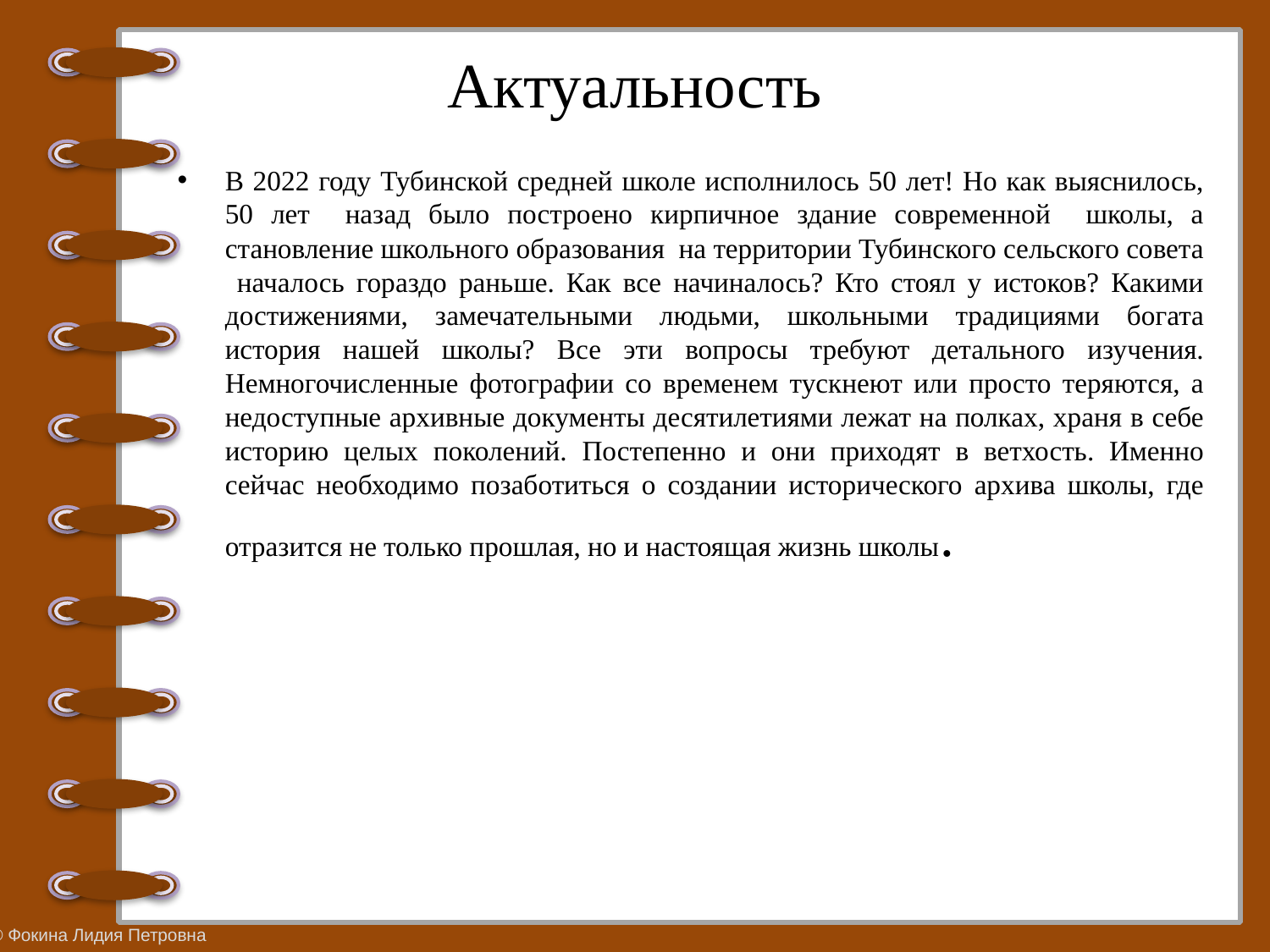

# Актуальность
В 2022 году Тубинской средней школе исполнилось 50 лет! Но как выяснилось, 50 лет  назад было построено кирпичное здание современной  школы, а становление школьного образования  на территории Тубинского сельского совета  началось гораздо раньше. Как все начиналось? Кто стоял у истоков? Какими достижениями, замечательными людьми, школьными традициями богата история нашей школы? Все эти вопросы требуют детального изучения. Немногочисленные фотографии со временем тускнеют или просто теряются, а недоступные архивные документы десятилетиями лежат на полках, храня в себе историю целых поколений. Постепенно и они приходят в ветхость. Именно сейчас необходимо позаботиться о создании исторического архива школы, где отразится не только прошлая, но и настоящая жизнь школы.